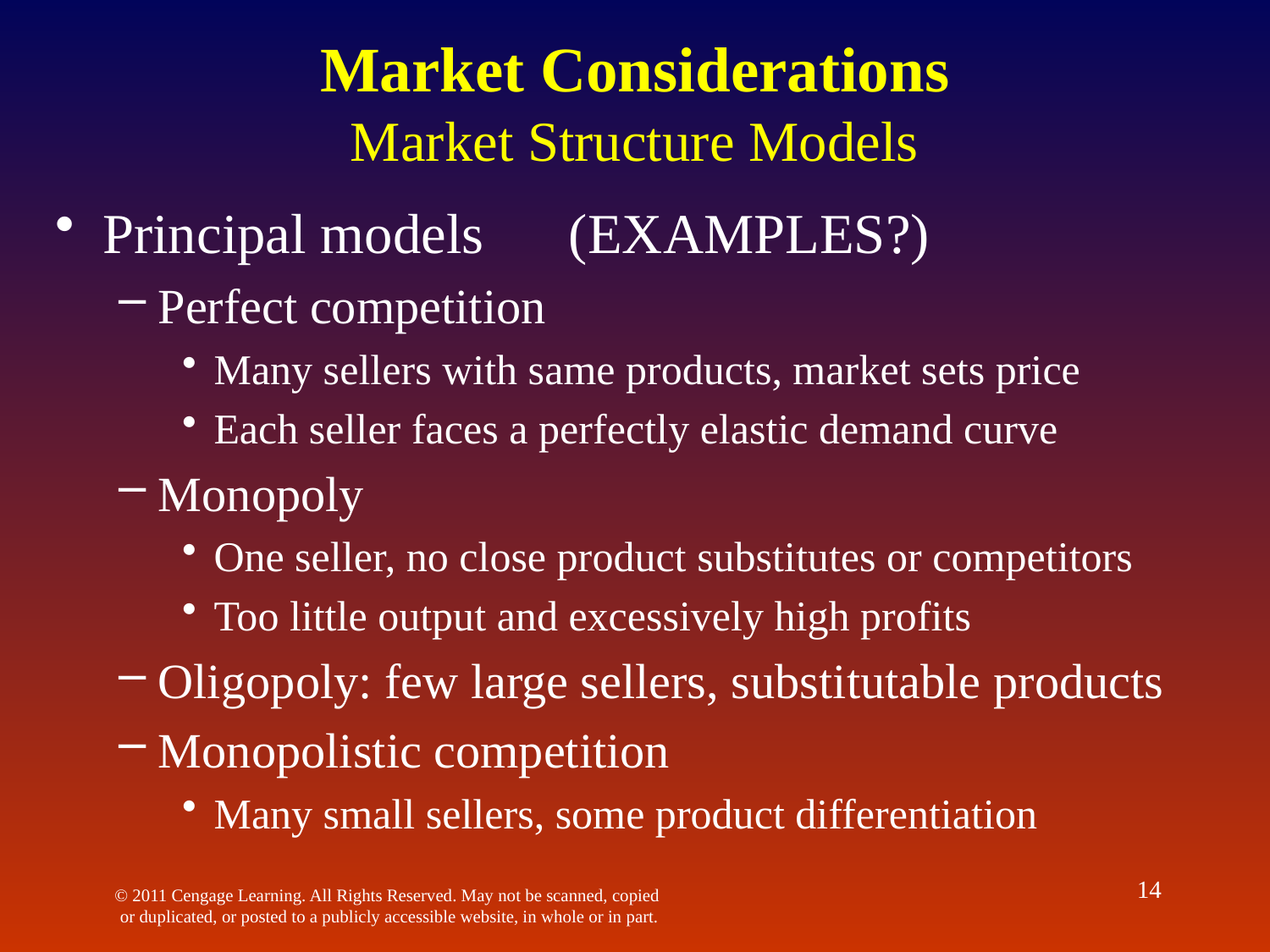

# Market Considerations Market Structure Models
Principal models      (EXAMPLES?)
Perfect competition
Many sellers with same products, market sets price
Each seller faces a perfectly elastic demand curve
Monopoly
One seller, no close product substitutes or competitors
Too little output and excessively high profits
Oligopoly: few large sellers, substitutable products
Monopolistic competition
Many small sellers, some product differentiation
14
© 2011 Cengage Learning. All Rights Reserved. May not be scanned, copied   or duplicated, or posted to a publicly accessible website, in whole or in part.